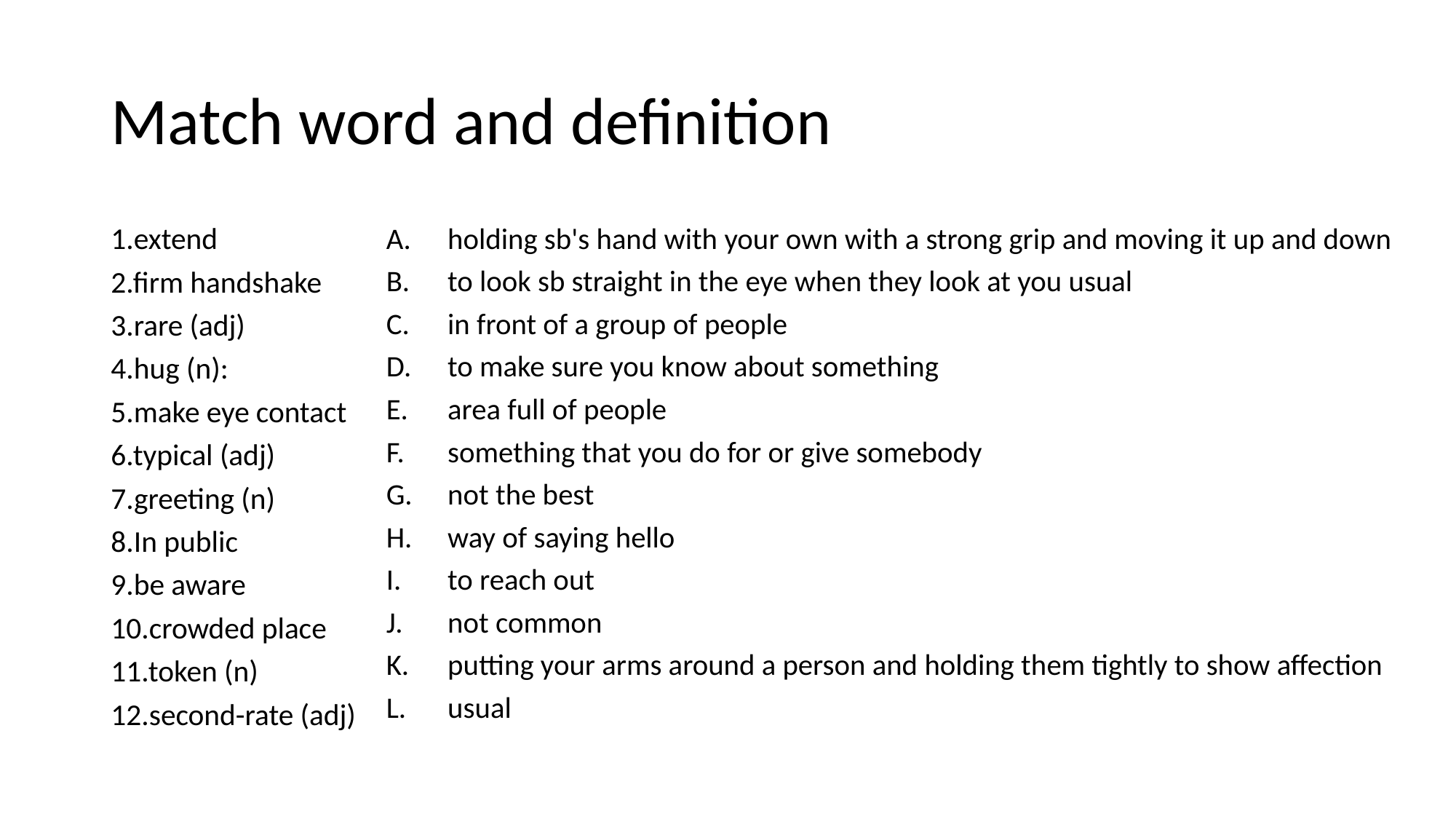

# Match word and definition
1.extend
2.firm handshake
3.rare (adj)
4.hug (n):
5.make eye contact
6.typical (adj)
7.greeting (n)
8.In public
9.be aware
10.crowded place
11.token (n)
12.second-rate (adj)
holding sb's hand with your own with a strong grip and moving it up and down
to look sb straight in the eye when they look at you usual
in front of a group of people
to make sure you know about something
area full of people
something that you do for or give somebody
not the best
way of saying hello
to reach out
not common
putting your arms around a person and holding them tightly to show affection
usual